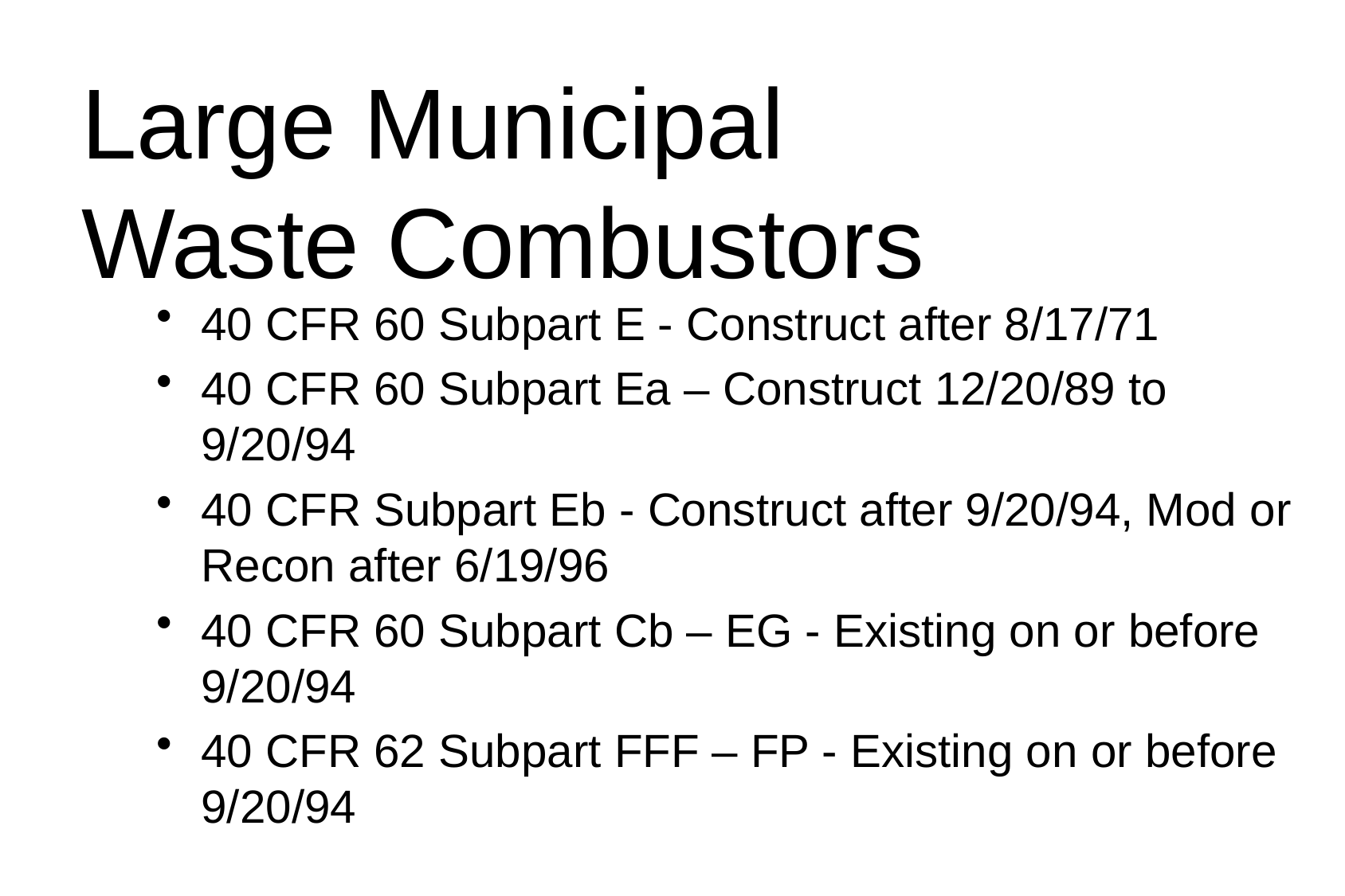

# Large Municipal Waste Combustors

40 CFR 60 Subpart E - Construct after 8/17/71
40 CFR 60 Subpart Ea – Construct 12/20/89 to 9/20/94
40 CFR Subpart Eb - Construct after 9/20/94, Mod or Recon after 6/19/96
40 CFR 60 Subpart Cb – EG - Existing on or before 9/20/94
40 CFR 62 Subpart FFF – FP - Existing on or before 9/20/94